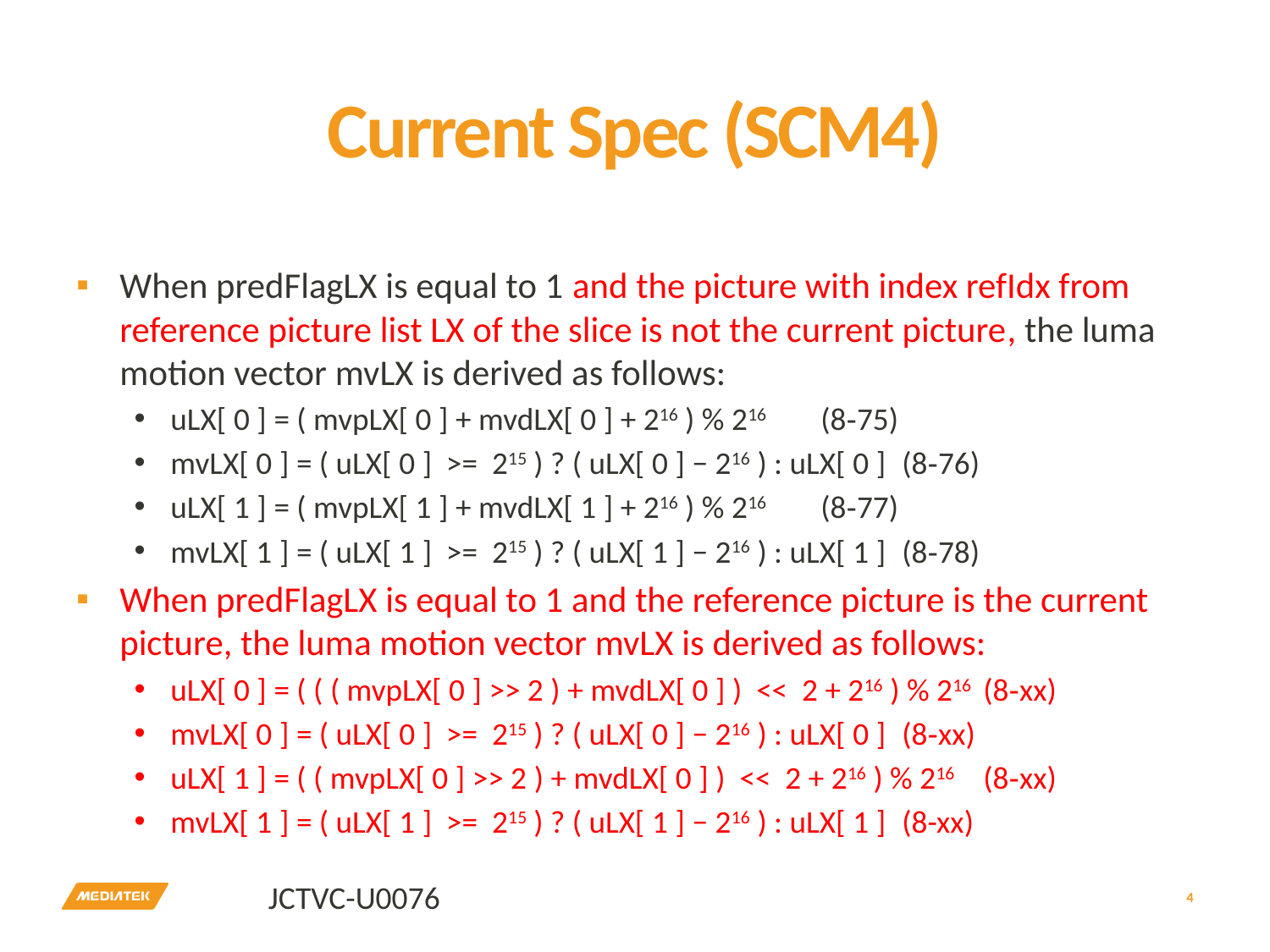

# Current Spec (SCM4)
When predFlagLX is equal to 1 and the picture with index refIdx from reference picture list LX of the slice is not the current picture, the luma motion vector mvLX is derived as follows:
uLX[ 0 ] = ( mvpLX[ 0 ] + mvdLX[ 0 ] + 216 ) % 216	(8‑75)
mvLX[ 0 ] = ( uLX[ 0 ]  >=  215 ) ? ( uLX[ 0 ] − 216 ) : uLX[ 0 ]	(8‑76)
uLX[ 1 ] = ( mvpLX[ 1 ] + mvdLX[ 1 ] + 216 ) % 216	(8‑77)
mvLX[ 1 ] = ( uLX[ 1 ]  >=  215 ) ? ( uLX[ 1 ] − 216 ) : uLX[ 1 ]	(8‑78)
When predFlagLX is equal to 1 and the reference picture is the current picture, the luma motion vector mvLX is derived as follows:
uLX[ 0 ] = ( ( ( mvpLX[ 0 ] >> 2 ) + mvdLX[ 0 ] )  <<  2 + 216 ) % 216	(8‑xx)
mvLX[ 0 ] = ( uLX[ 0 ]  >=  215 ) ? ( uLX[ 0 ] − 216 ) : uLX[ 0 ] 	(8‑xx)
uLX[ 1 ] = ( ( mvpLX[ 0 ] >> 2 ) + mvdLX[ 0 ] )  <<  2 + 216 ) % 216	(8‑xx)
mvLX[ 1 ] = ( uLX[ 1 ]  >=  215 ) ? ( uLX[ 1 ] − 216 ) : uLX[ 1 ]	(8-xx)
4